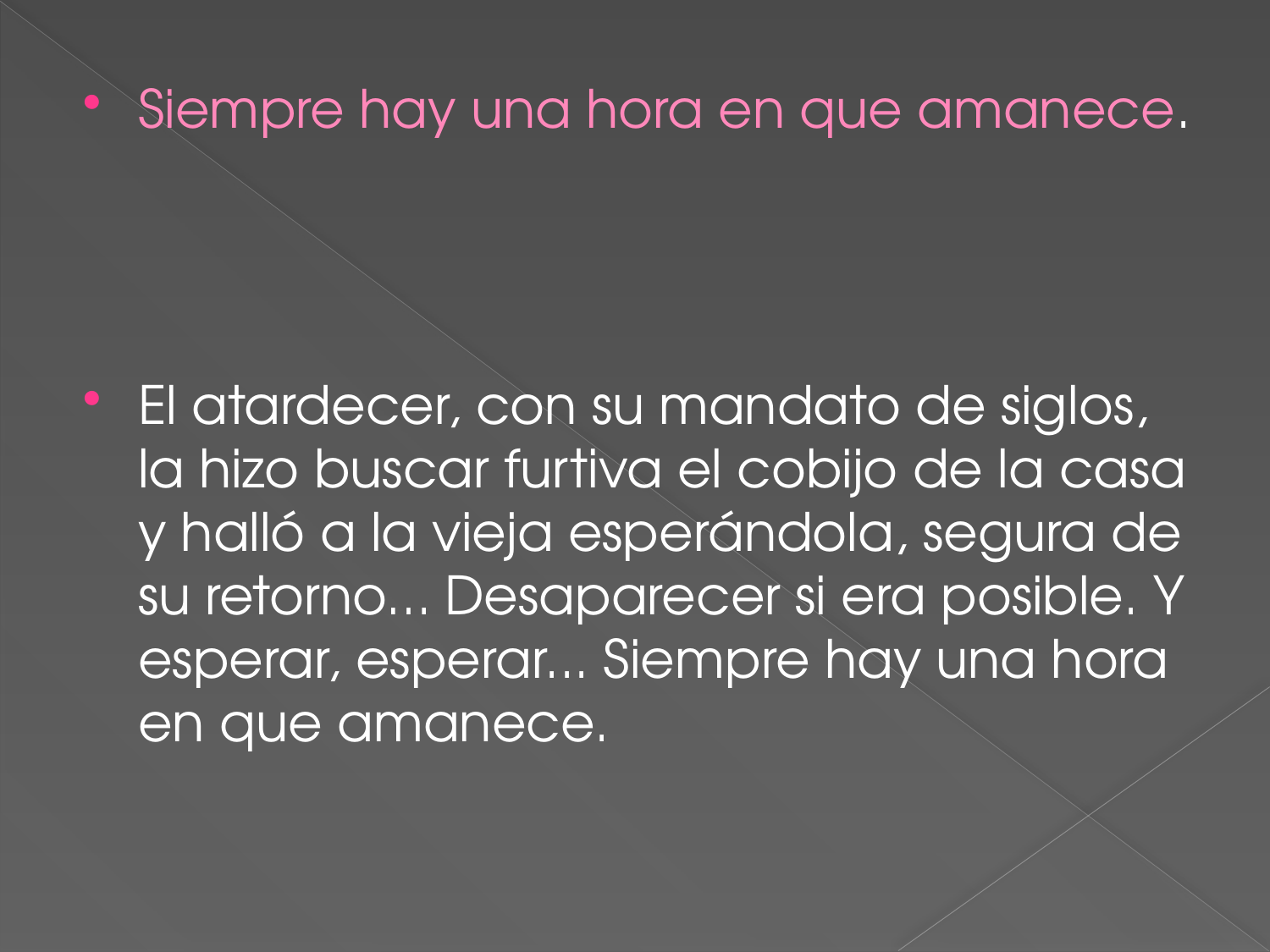

Siempre hay una hora en que amanece.

El atardecer, con su mandato de siglos, la hizo buscar furtiva el cobijo de la casa y halló a la vieja esperándola, segura de su retorno… Desaparecer si era posible. Y esperar, esperar... Siempre hay una hora en que amanece.